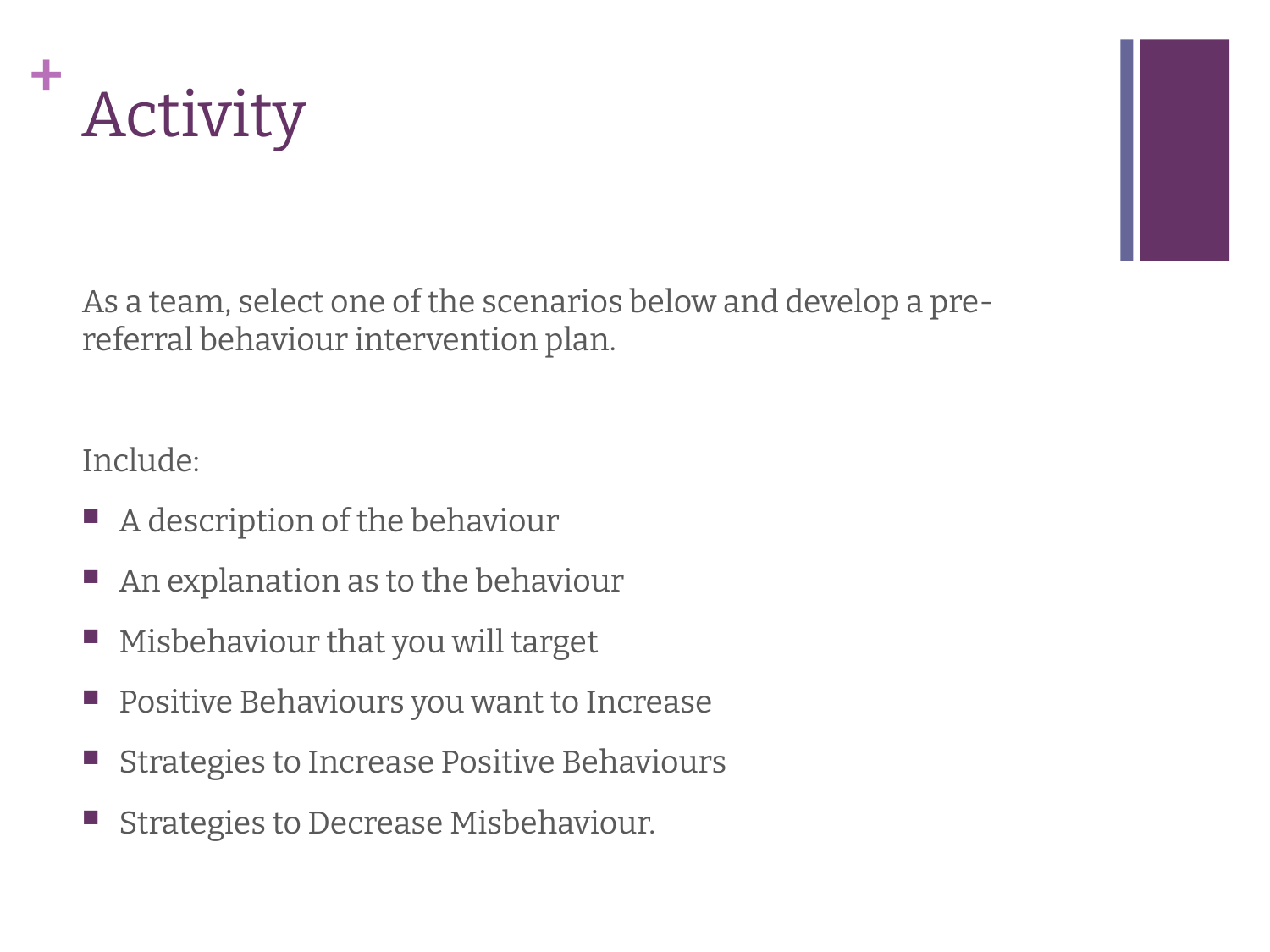

# Activity
As a team, select one of the scenarios below and develop a pre-referral behaviour intervention plan.

Include:
A description of the behaviour
An explanation as to the behaviour
Misbehaviour that you will target
Positive Behaviours you want to Increase
Strategies to Increase Positive Behaviours
Strategies to Decrease Misbehaviour.